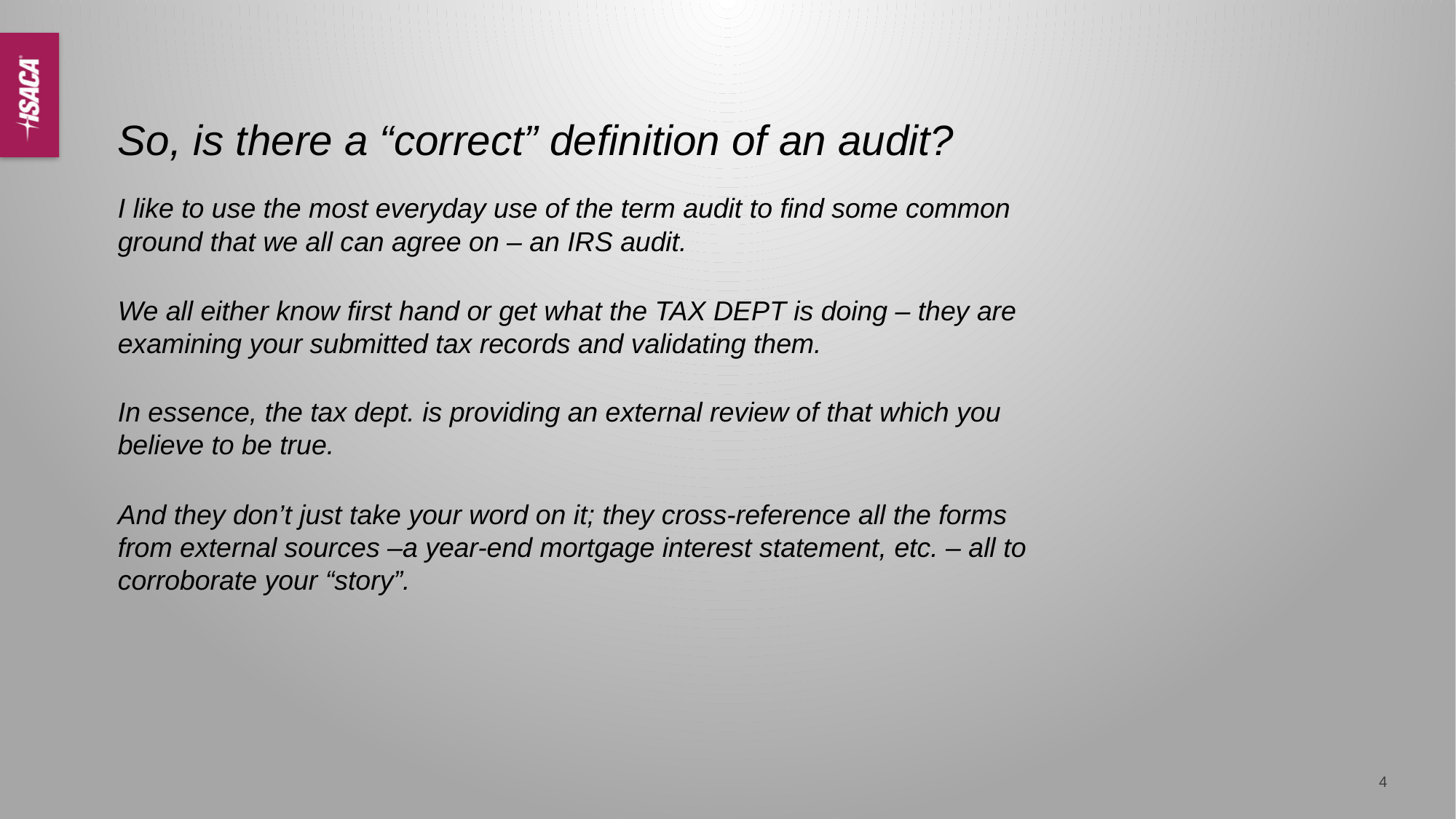

# So, is there a “correct” definition of an audit?
I like to use the most everyday use of the term audit to find some common ground that we all can agree on – an IRS audit.
We all either know first hand or get what the TAX DEPT is doing – they are examining your submitted tax records and validating them.
In essence, the tax dept. is providing an external review of that which you believe to be true.
And they don’t just take your word on it; they cross-reference all the forms from external sources –a year-end mortgage interest statement, etc. – all to corroborate your “story”.

4